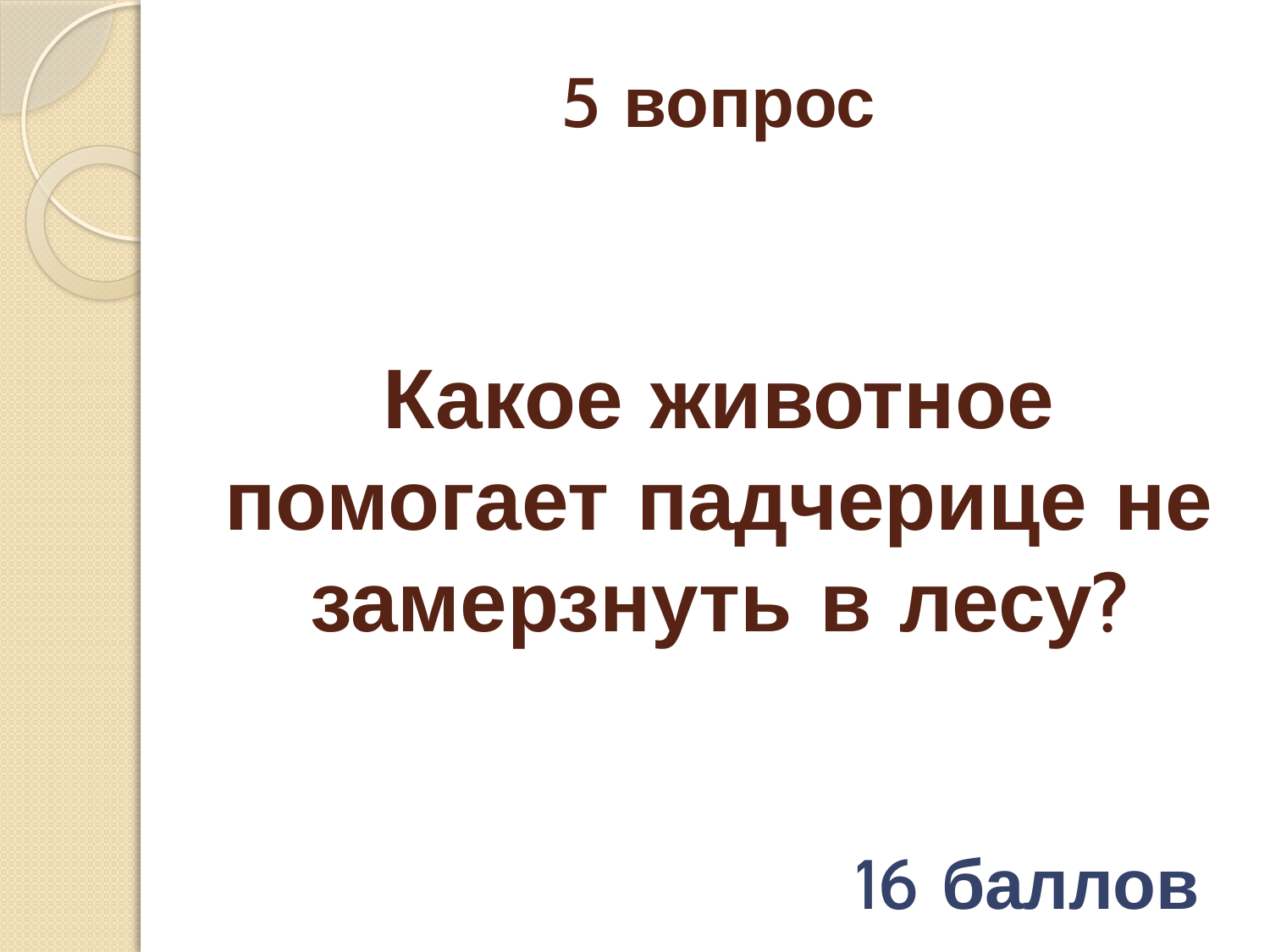

# 5 вопрос Какое животное помогает падчерице не замерзнуть в лесу?
16 баллов